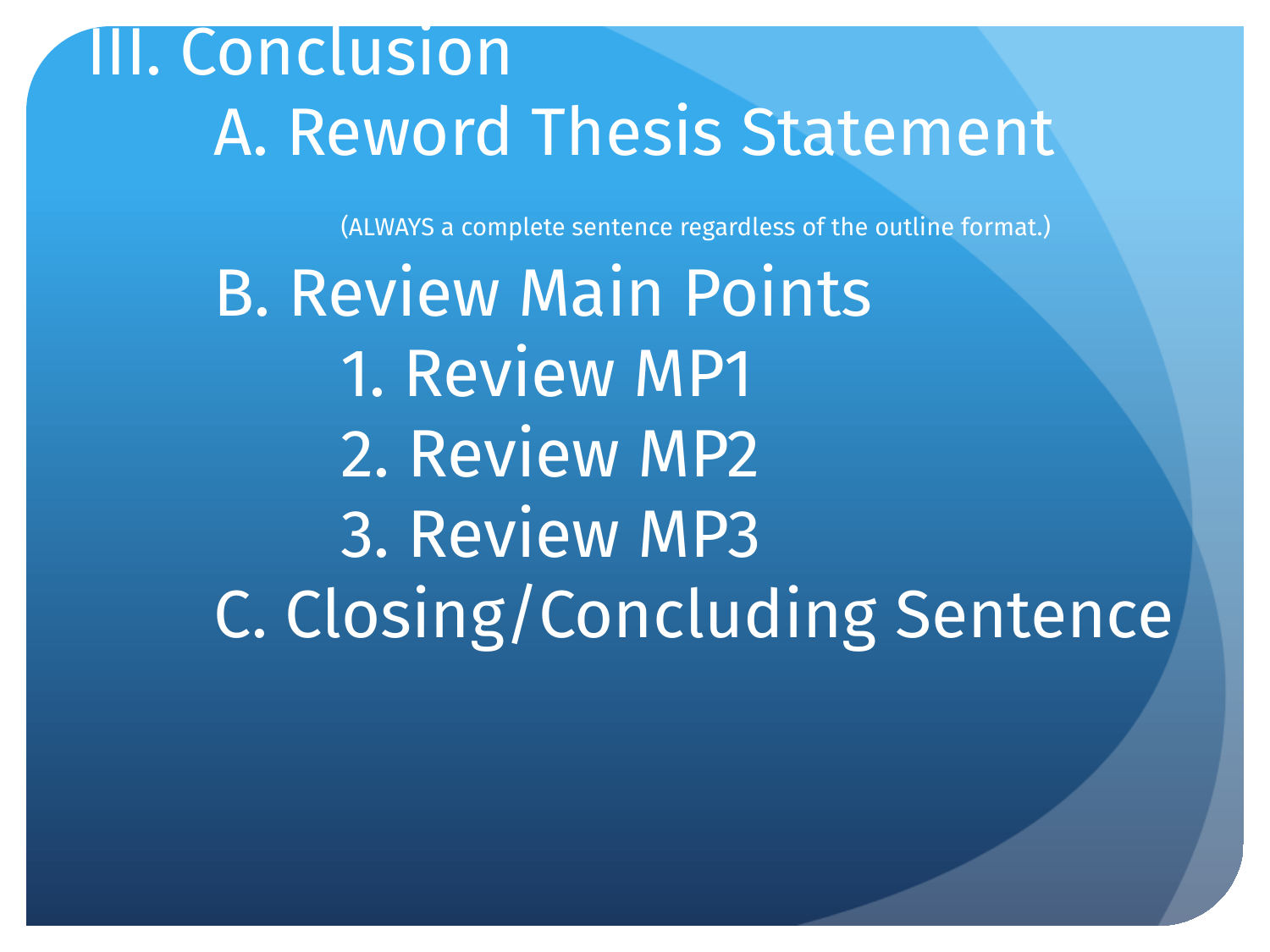

# III. Conclusion A. Reword Thesis Statement (ALWAYS a complete sentence regardless of the outline format.) B. Review Main Points 1. Review MP1 2. Review MP2 3. Review MP3 C. Closing/Concluding Sentence